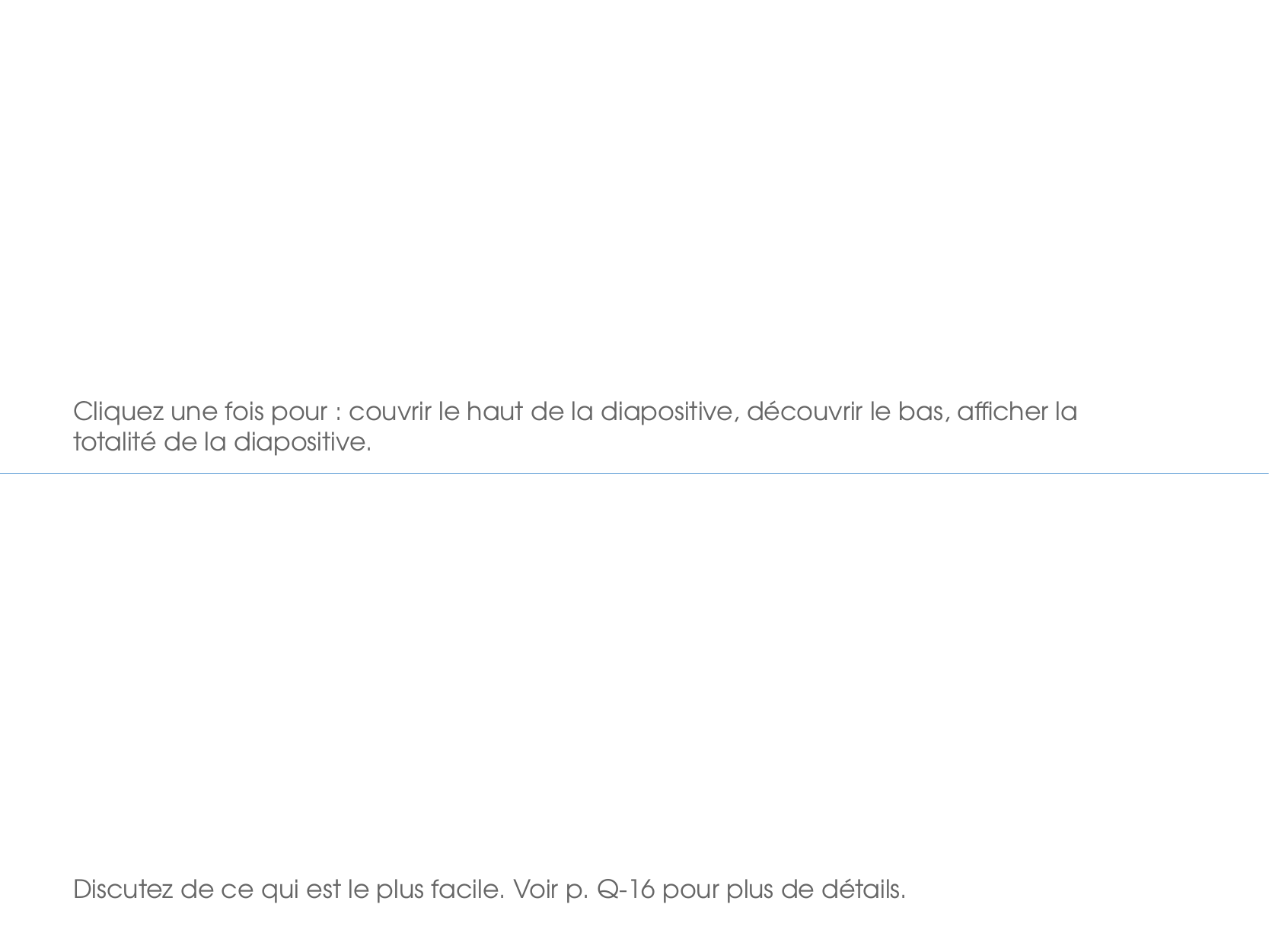

Résolvez ces additions mentalement.
7 + 8 =
8 + 9 =
6 + 8 =
5 + 6 =
7 + 5 =
Cliquez une fois pour : couvrir le haut de la diapositive, découvrir le bas, afficher la totalité de la diapositive.
Maintenant, résolvez ces additions mentalement.

10 + 5 =
10 + 7 =
10 + 4 =
10 + 1 =
10 + 2 =
Discutez de ce qui est le plus facile. Voir p. Q-16 pour plus de détails.